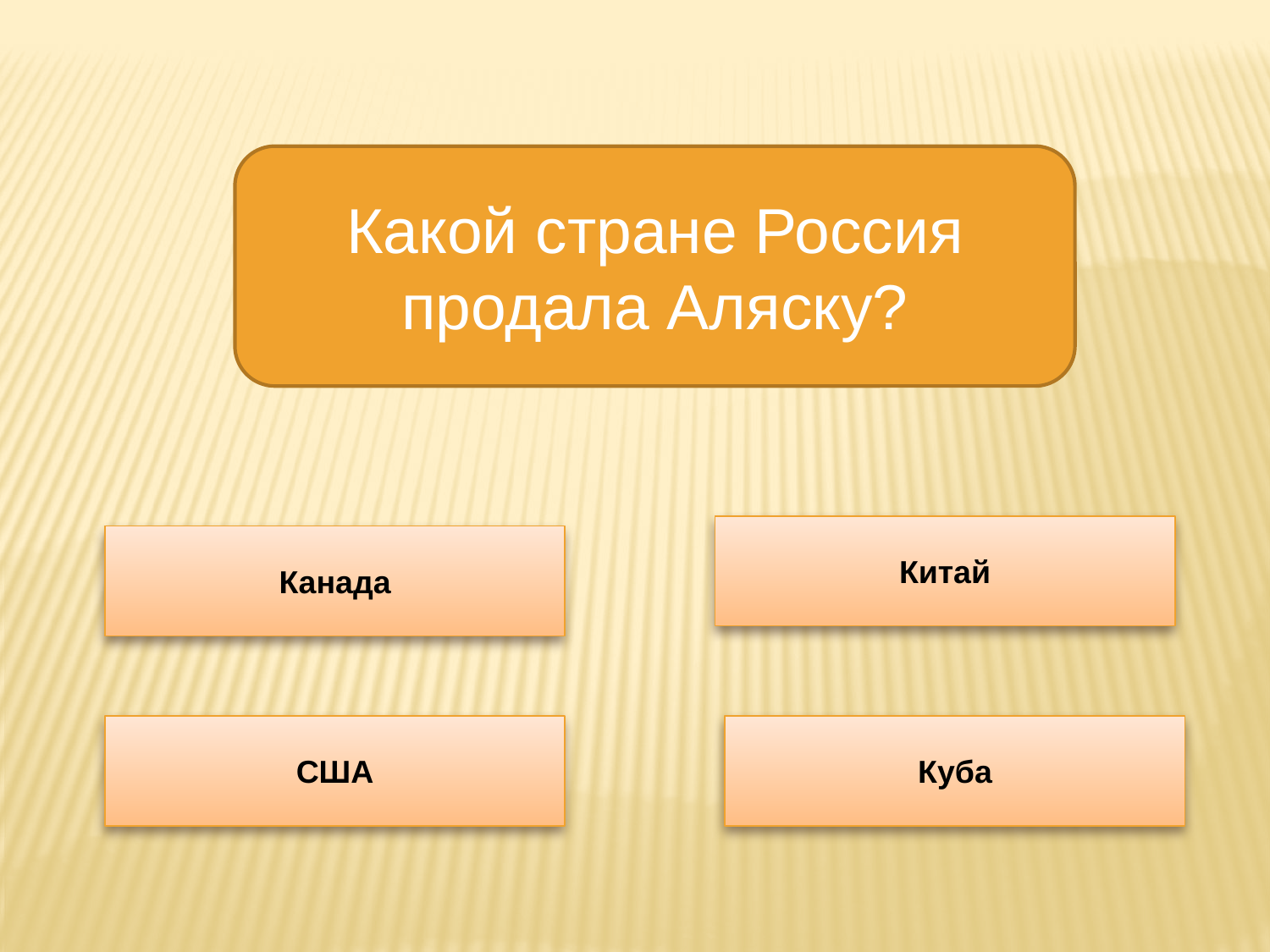

Какой стране Россия продала Аляску?
Китай
Канада
США
Куба